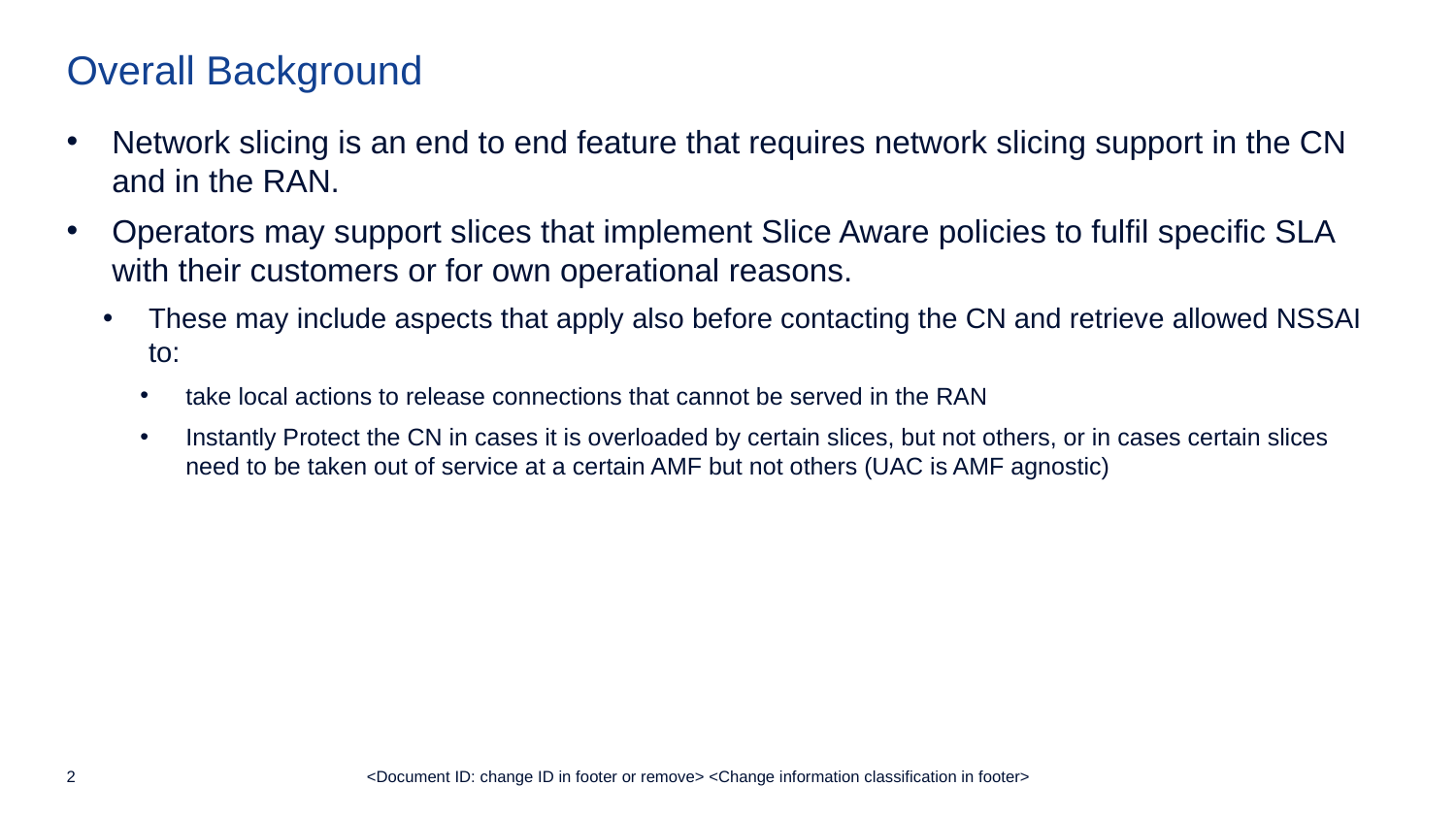

Overall Background
Network slicing is an end to end feature that requires network slicing support in the CN and in the RAN.
Operators may support slices that implement Slice Aware policies to fulfil specific SLA with their customers or for own operational reasons.
These may include aspects that apply also before contacting the CN and retrieve allowed NSSAI to:
take local actions to release connections that cannot be served in the RAN
Instantly Protect the CN in cases it is overloaded by certain slices, but not others, or in cases certain slices need to be taken out of service at a certain AMF but not others (UAC is AMF agnostic)

<Document ID: change ID in footer or remove> <Change information classification in footer>